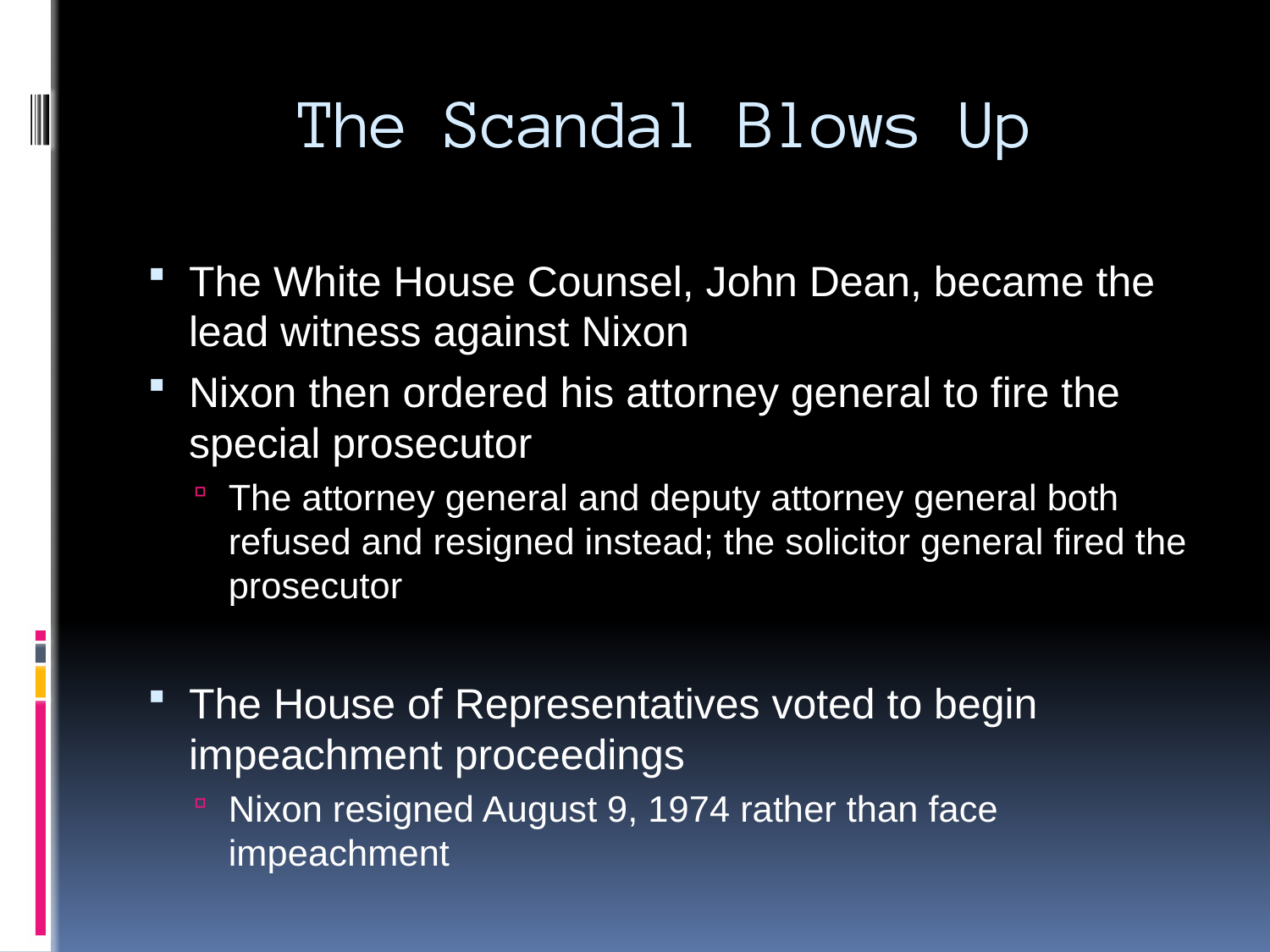

# The Scandal Blows Up
The White House Counsel, John Dean, became the lead witness against Nixon
Nixon then ordered his attorney general to fire the special prosecutor
The attorney general and deputy attorney general both refused and resigned instead; the solicitor general fired the prosecutor

The House of Representatives voted to begin impeachment proceedings
Nixon resigned August 9, 1974 rather than face impeachment